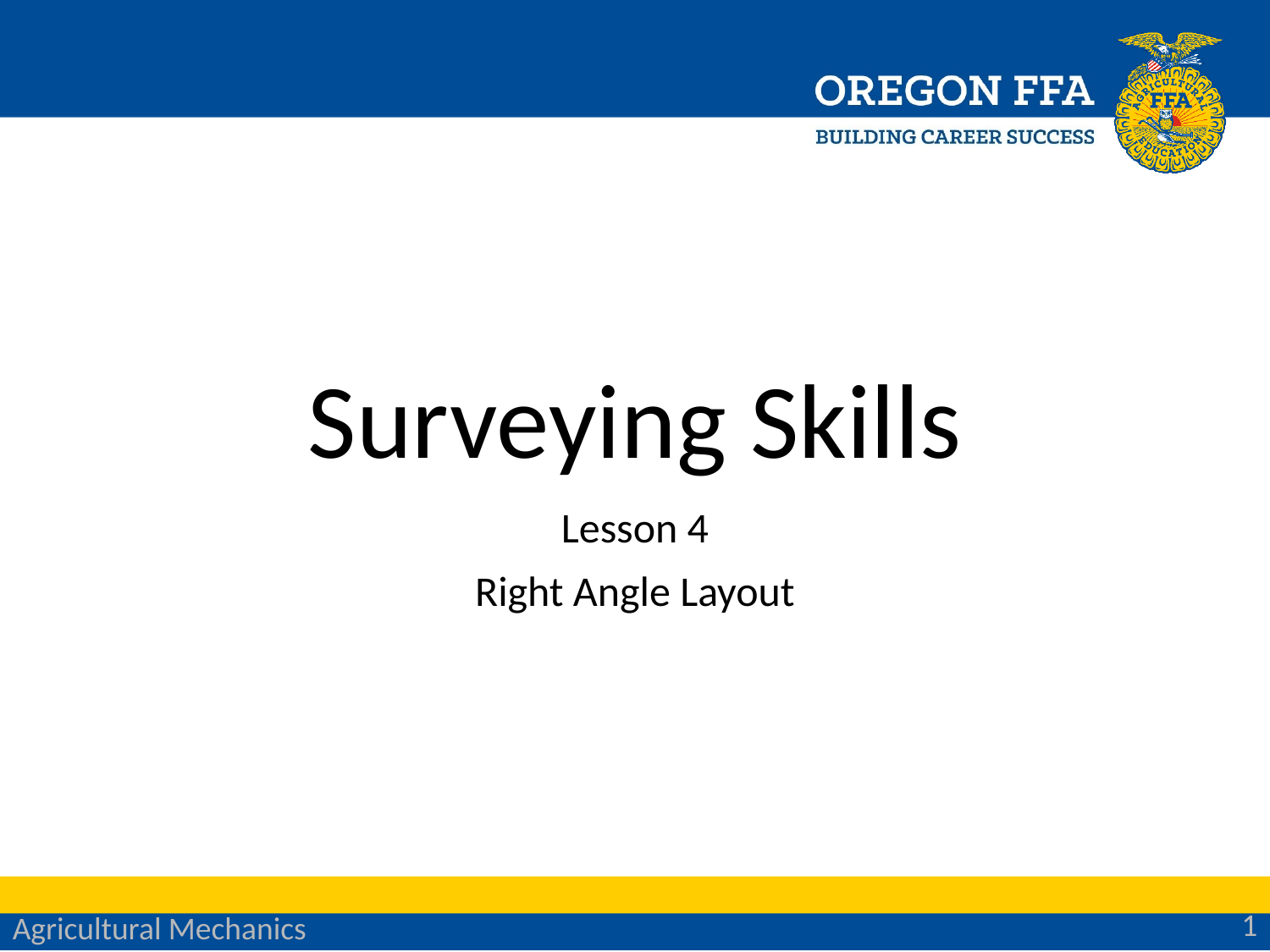

# Surveying Skills
Lesson 4
Right Angle Layout

1
Agricultural Mechanics